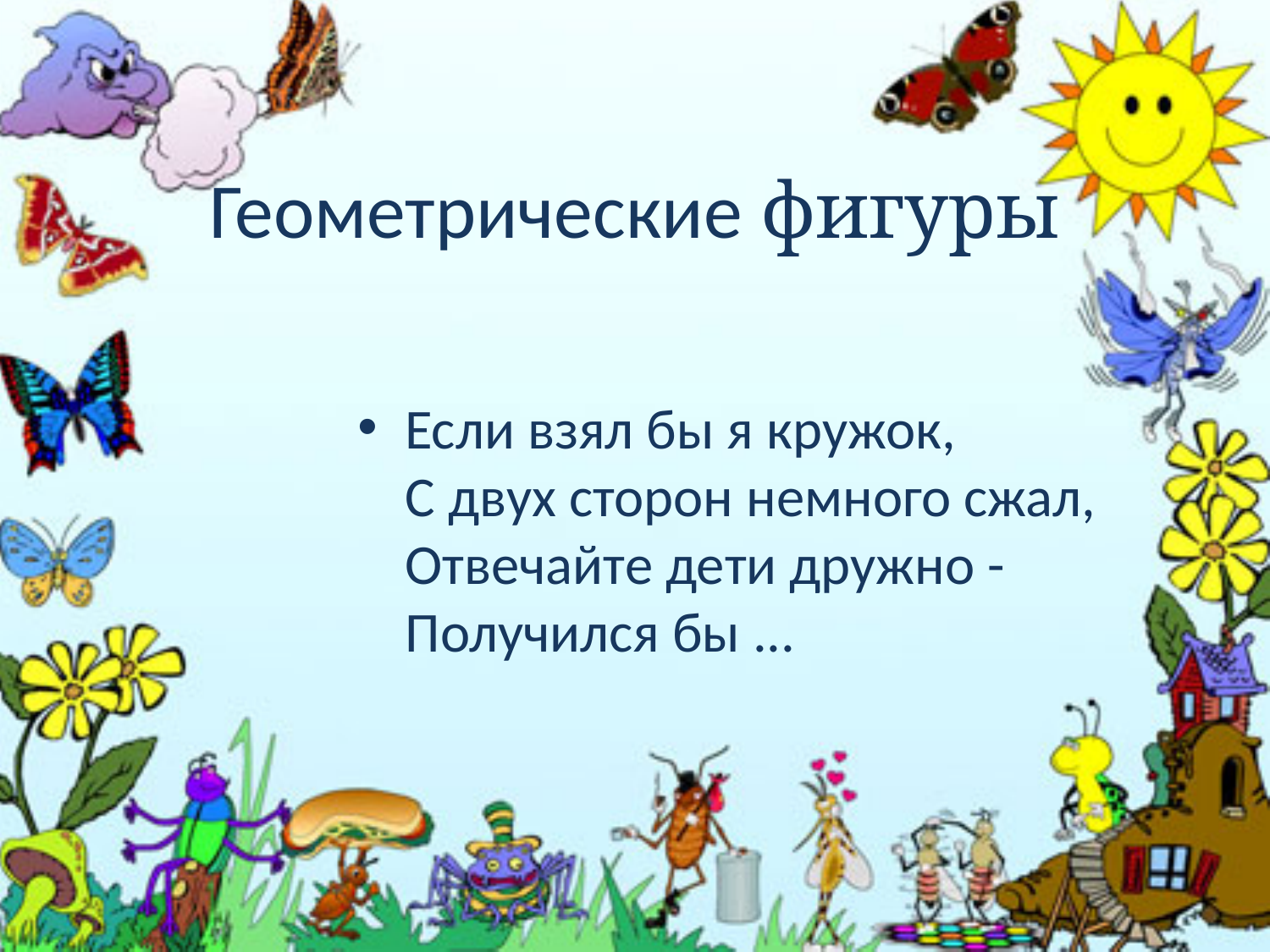

# Геометрические фигуры
Если взял бы я кружок,
С двух сторон немного сжал,
Отвечайте дети дружно -
Получился бы ...